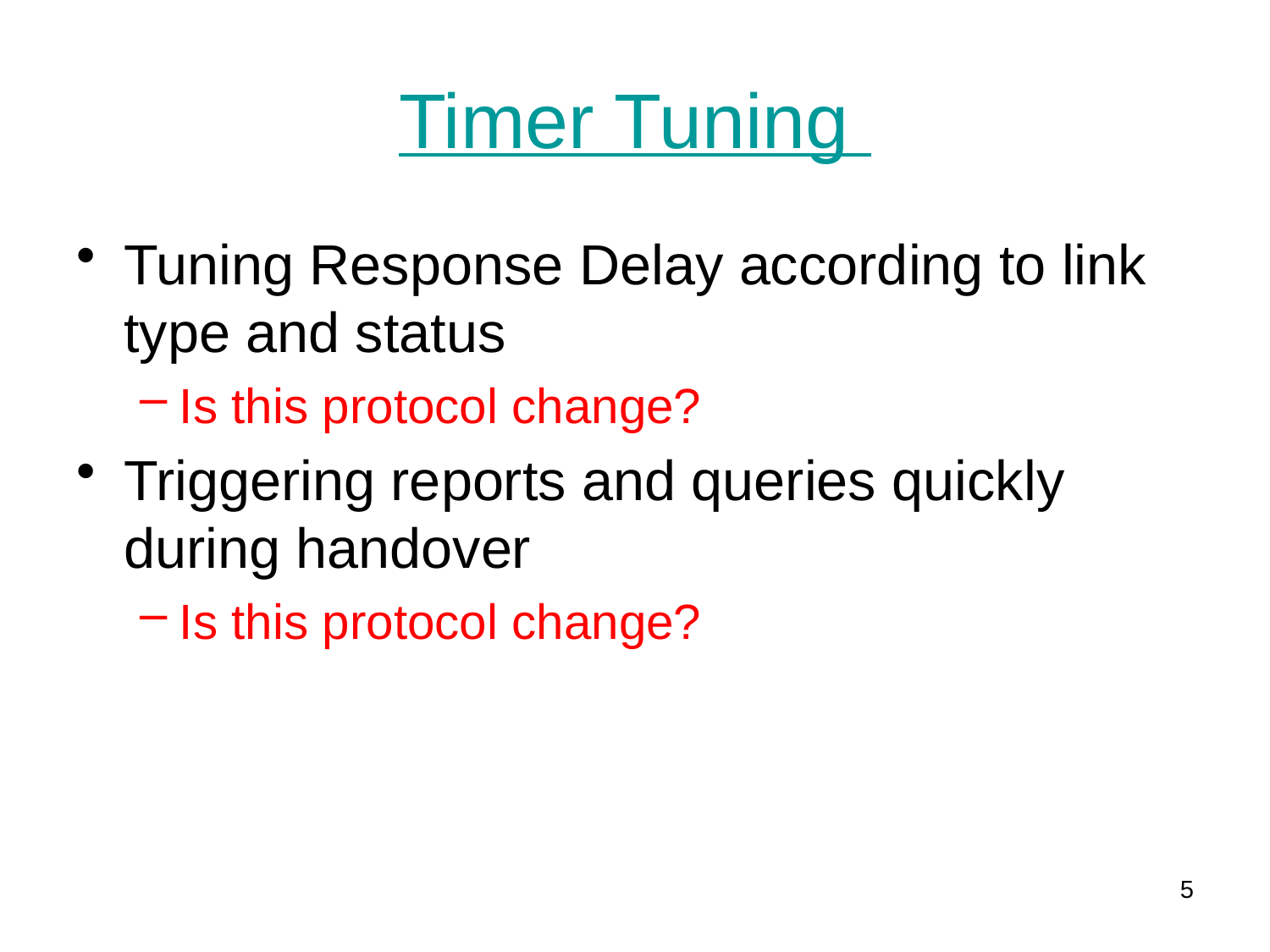

# Timer Tuning
Tuning Response Delay according to link type and status
Is this protocol change?
Triggering reports and queries quickly during handover
Is this protocol change?
5